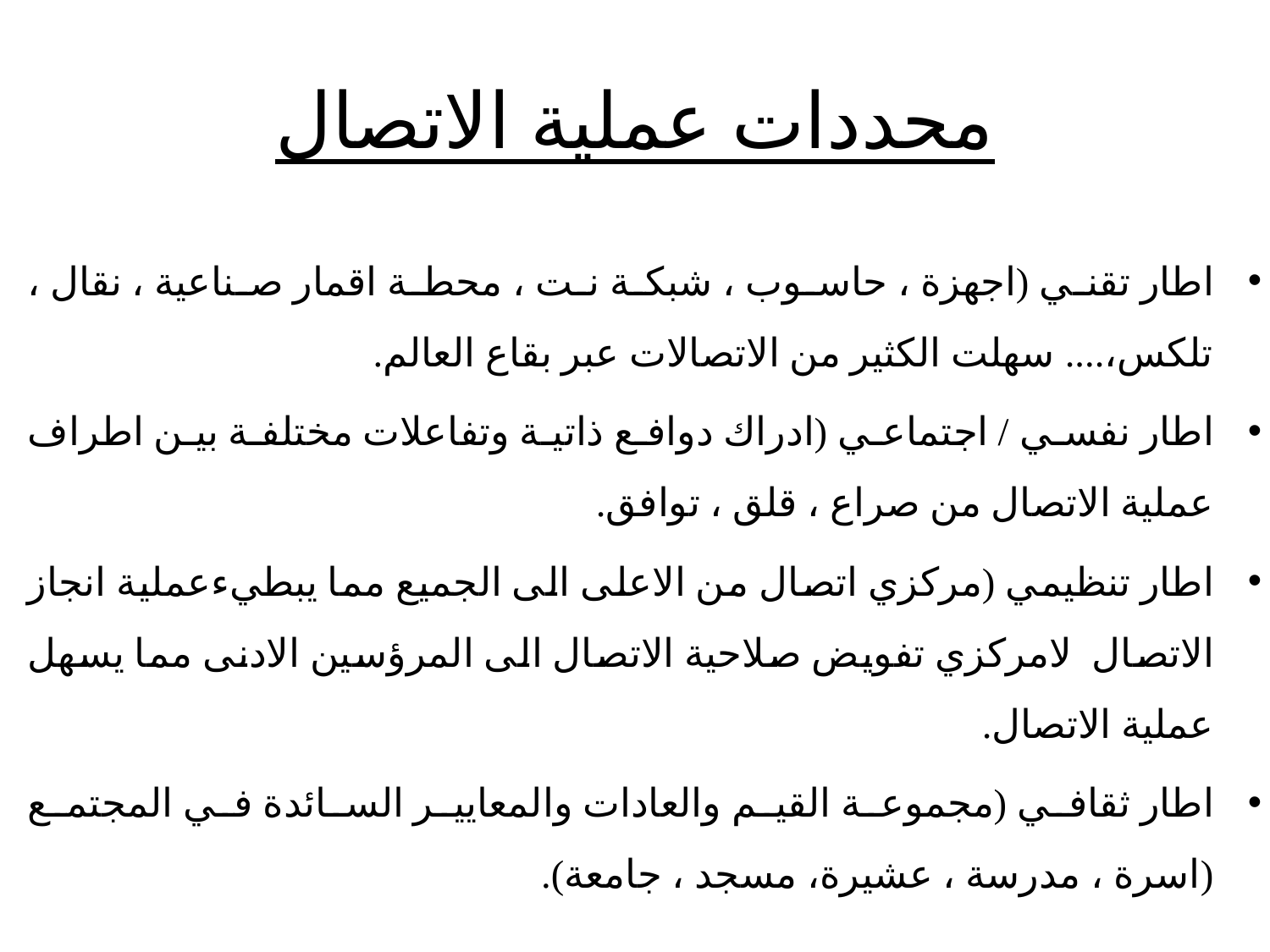

# محددات عملية الاتصال
اطار تقني (اجهزة ، حاسوب ، شبكة نت ، محطة اقمار صناعية ، نقال ، تلكس،.... سهلت الكثير من الاتصالات عبر بقاع العالم.
اطار نفسي / اجتماعي (ادراك دوافع ذاتية وتفاعلات مختلفة بين اطراف عملية الاتصال من صراع ، قلق ، توافق.
اطار تنظيمي (مركزي اتصال من الاعلى الى الجميع مما يبطيءعملية انجاز الاتصال  لامركزي تفويض صلاحية الاتصال الى المرؤسين الادنى مما يسهل عملية الاتصال.
اطار ثقافي (مجموعة القيم والعادات والمعايير السائدة في المجتمع (اسرة ، مدرسة ، عشيرة، مسجد ، جامعة).